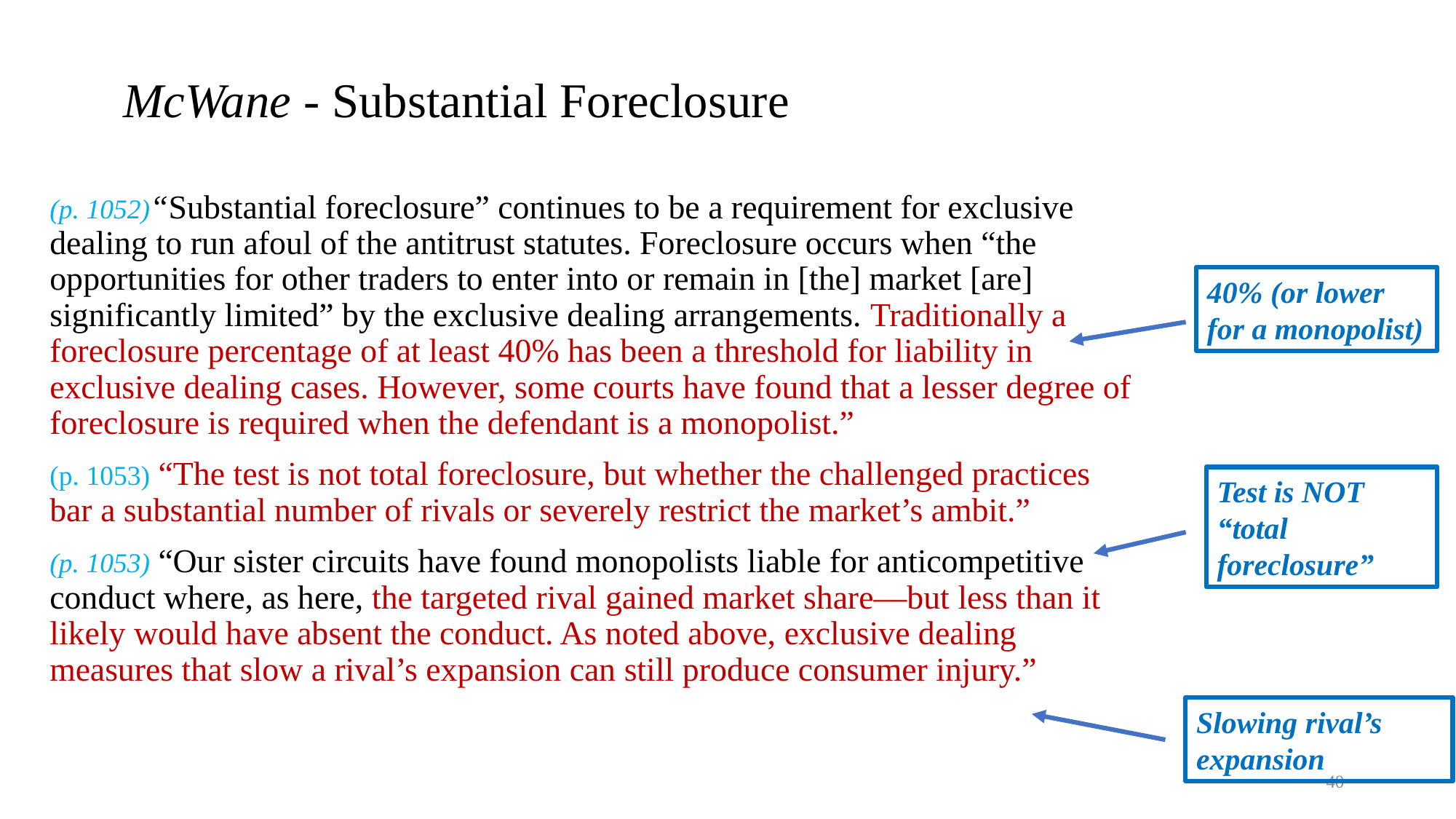

# McWane - Substantial Foreclosure
(p. 1052)“Substantial foreclosure” continues to be a requirement for exclusive dealing to run afoul of the antitrust statutes. Foreclosure occurs when “the opportunities for other traders to enter into or remain in [the] market [are] significantly limited” by the exclusive dealing arrangements. Traditionally a foreclosure percentage of at least 40% has been a threshold for liability in exclusive dealing cases. However, some courts have found that a lesser degree of foreclosure is required when the defendant is a monopolist.”
(p. 1053) “The test is not total foreclosure, but whether the challenged practices bar a substantial number of rivals or severely restrict the market’s ambit.”
(p. 1053) “Our sister circuits have found monopolists liable for anticompetitive conduct where, as here, the targeted rival gained market share—but less than it likely would have absent the conduct. As noted above, exclusive dealing measures that slow a rival’s expansion can still produce consumer injury.”

40% (or lower for a monopolist)
Test is NOT “total foreclosure”
Slowing rival’s expansion
40